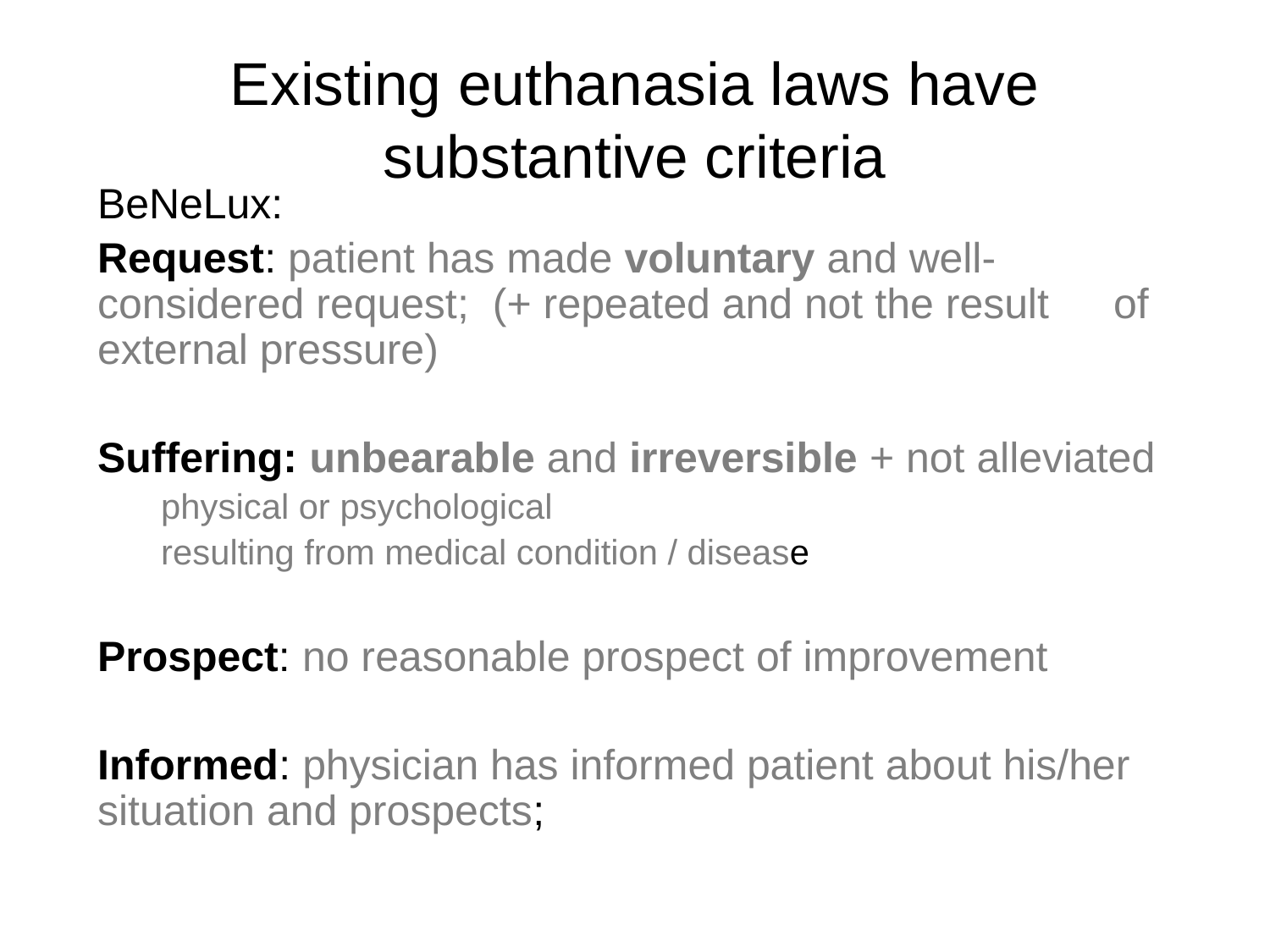

Existing euthanasia laws have substantive criteria
BeNeLux:
Request: patient has made voluntary and well-	considered request;  (+ repeated and not the result 	of external pressure)

Suffering: unbearable and irreversible + not alleviated
physical or psychological
resulting from medical condition / disease

Prospect: no reasonable prospect of improvement

Informed: physician has informed patient about his/her situation and prospects;
Euthanasia and palliative care